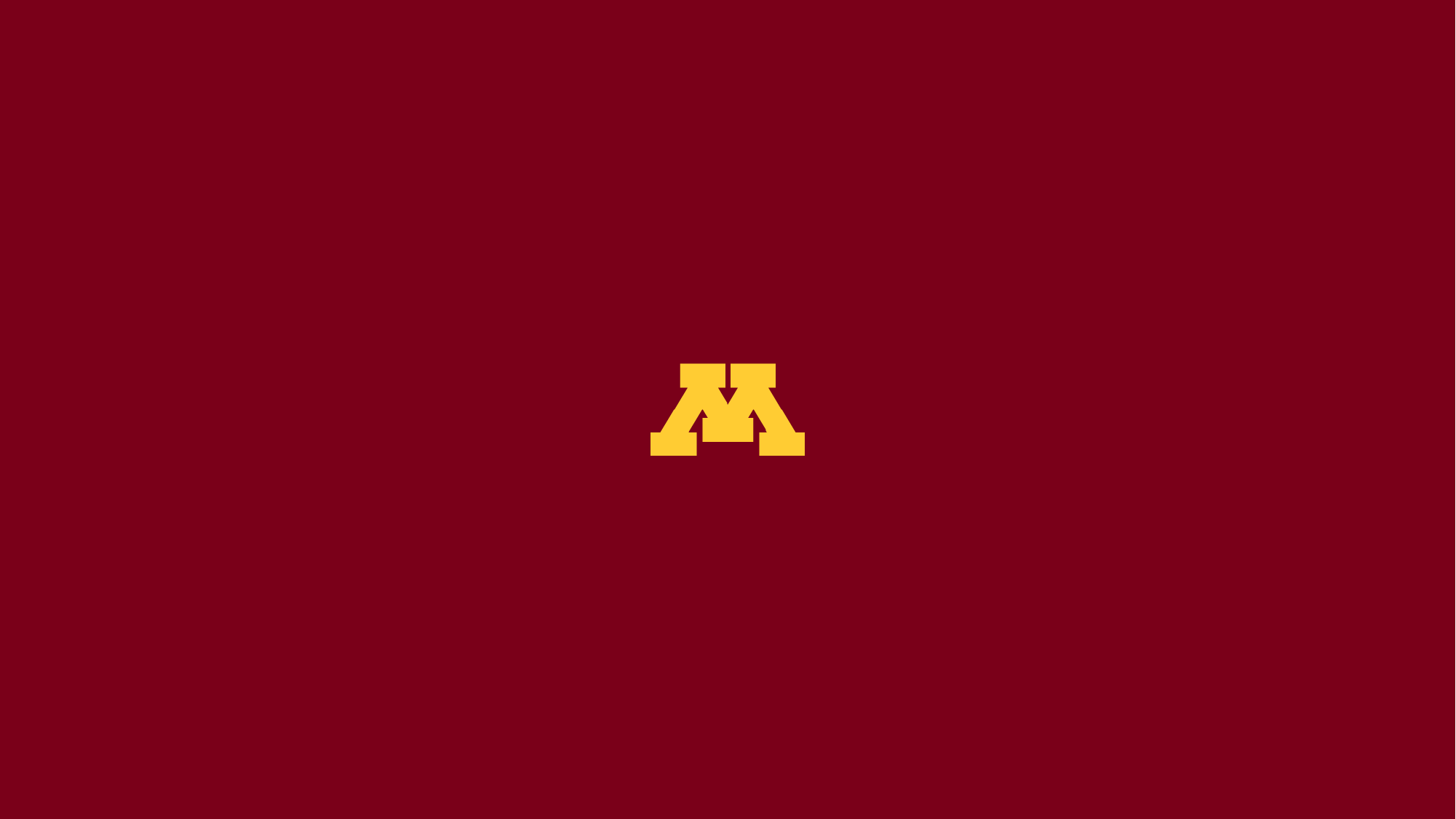

# End of Slide - Block M